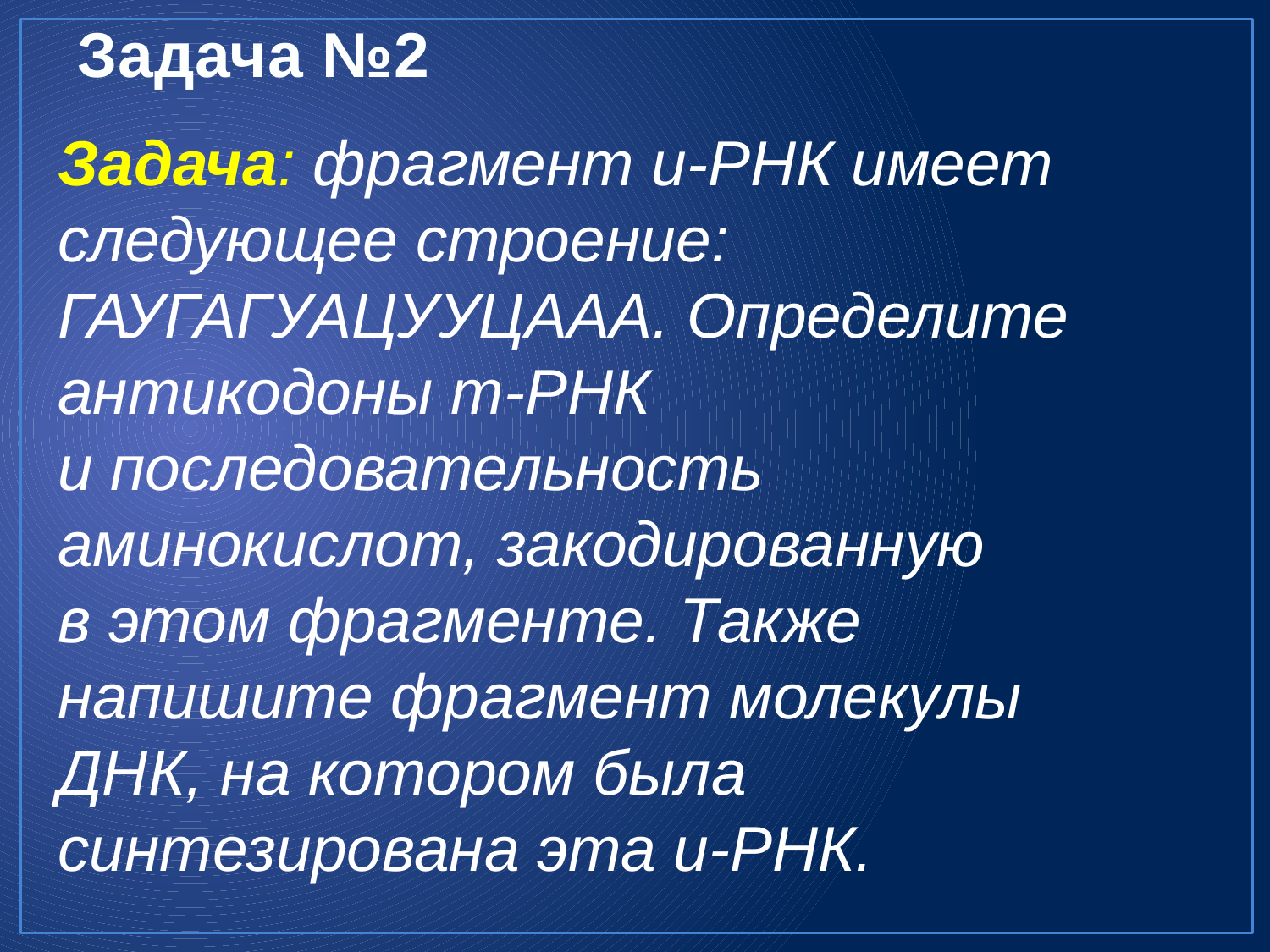

# Задача №2
Задача: фрагмент и-РНК имеет следующее строение: ГАУГАГУАЦУУЦААА. Определите антикодоны т-РНК и последовательность аминокислот, закодированную в этом фрагменте. Также напишите фрагмент молекулы ДНК, на котором была синтезирована эта и-РНК.